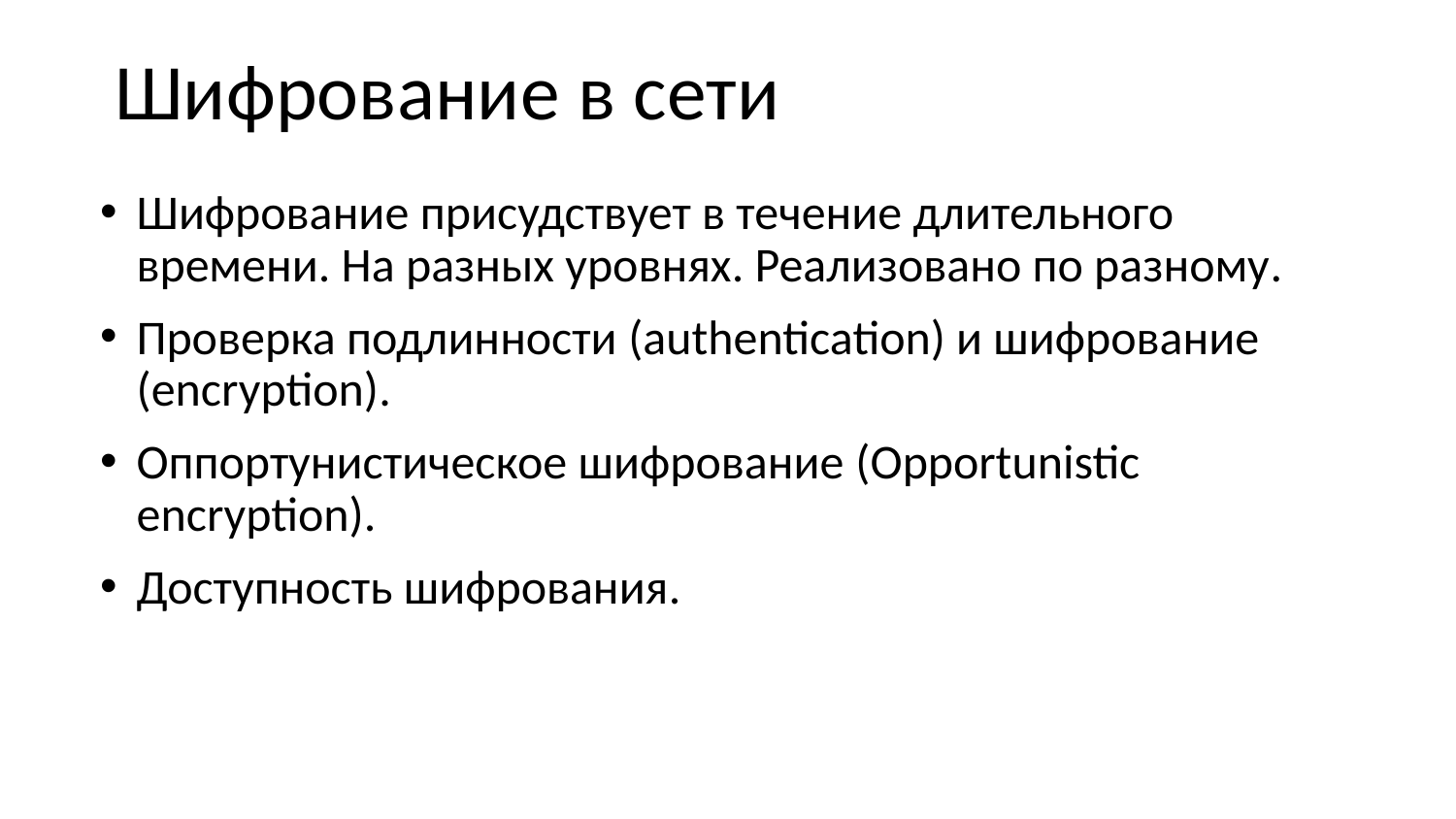

# Шифрование в сети
Шифрование присудствует в течение длительного времени. На разных уровнях. Реализовано по разному.
Проверка подлинности (authentication) и шифрование (encryption).
Оппортунистическое шифрование (Opportunistic encryption).
Доступность шифрования.